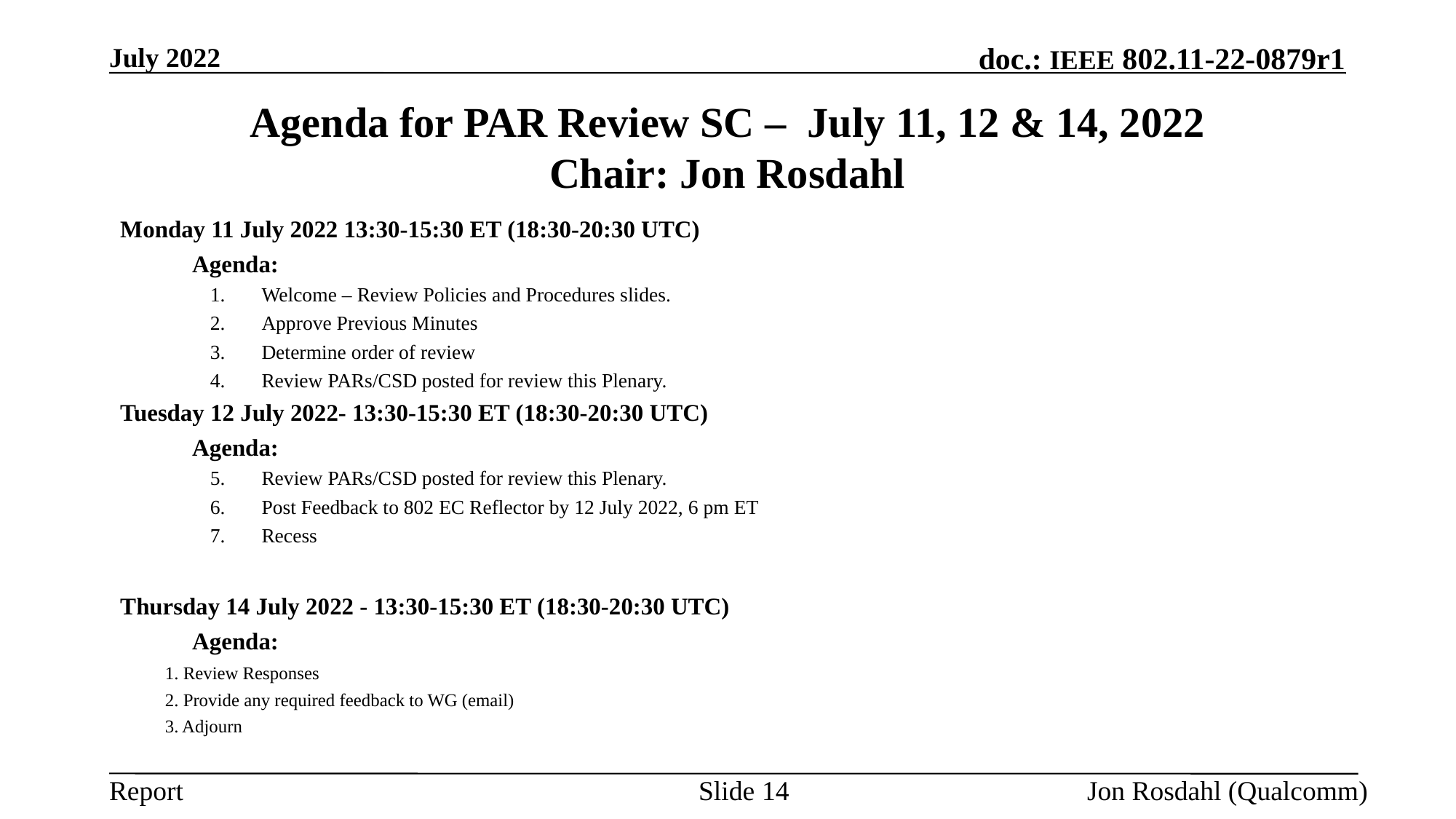

July 2022
# Agenda for PAR Review SC –  July 11, 12 & 14, 2022 Chair: Jon Rosdahl
Draft Agenda:
Monday 11 July 2022 13:30-15:30 ET (18:30-20:30 UTC)
	Agenda:
Welcome – Review Policies and Procedures slides.
Approve Previous Minutes
Determine order of review
Review PARs/CSD posted for review this Plenary.
Tuesday 12 July 2022- 13:30-15:30 ET (18:30-20:30 UTC)
	Agenda:
Review PARs/CSD posted for review this Plenary.
Post Feedback to 802 EC Reflector by 12 July 2022, 6 pm ET
Recess

Thursday 14 July 2022 - 13:30-15:30 ET (18:30-20:30 UTC)
	Agenda:
	1. Review Responses
	2. Provide any required feedback to WG (email)
	3. Adjourn
Slide 14
Jon Rosdahl (Qualcomm)